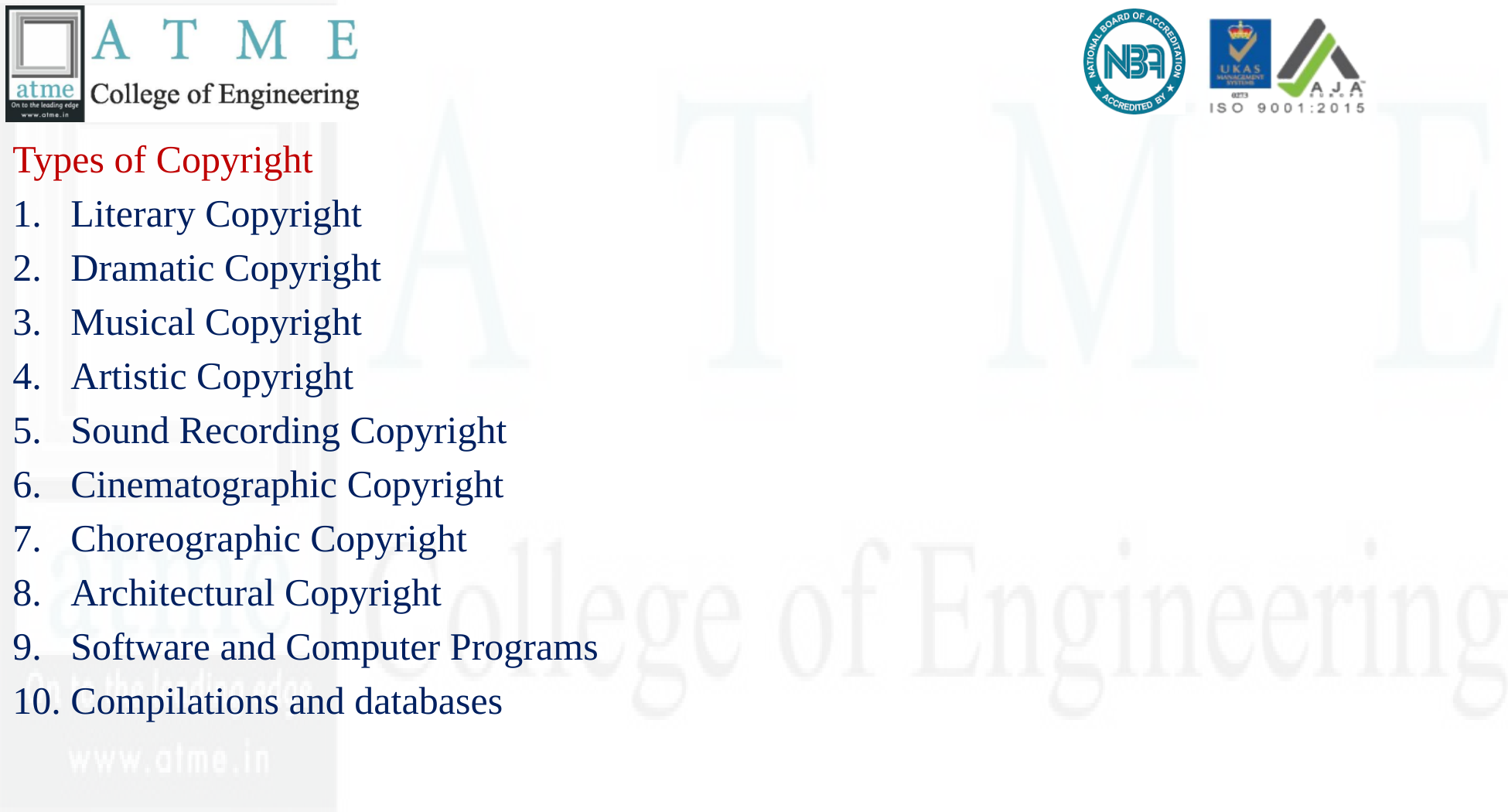

#
Types of Copyright
Literary Copyright
Dramatic Copyright
Musical Copyright
Artistic Copyright
Sound Recording Copyright
Cinematographic Copyright
Choreographic Copyright
Architectural Copyright
Software and Computer Programs
Compilations and databases